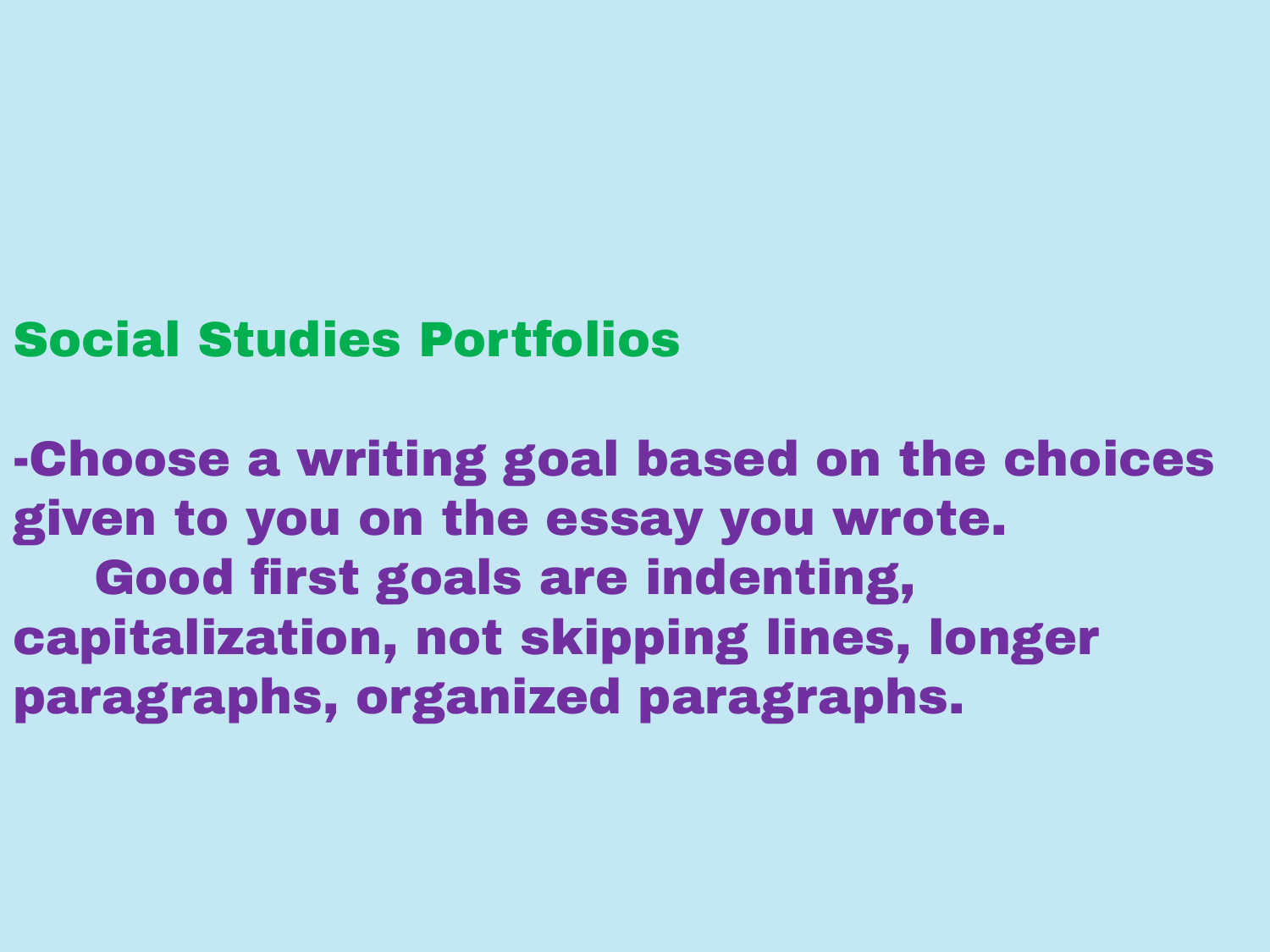

# Social Studies Portfolios -Choose a writing goal based on the choices given to you on the essay you wrote. Good first goals are indenting, capitalization, not skipping lines, longer paragraphs, organized paragraphs.